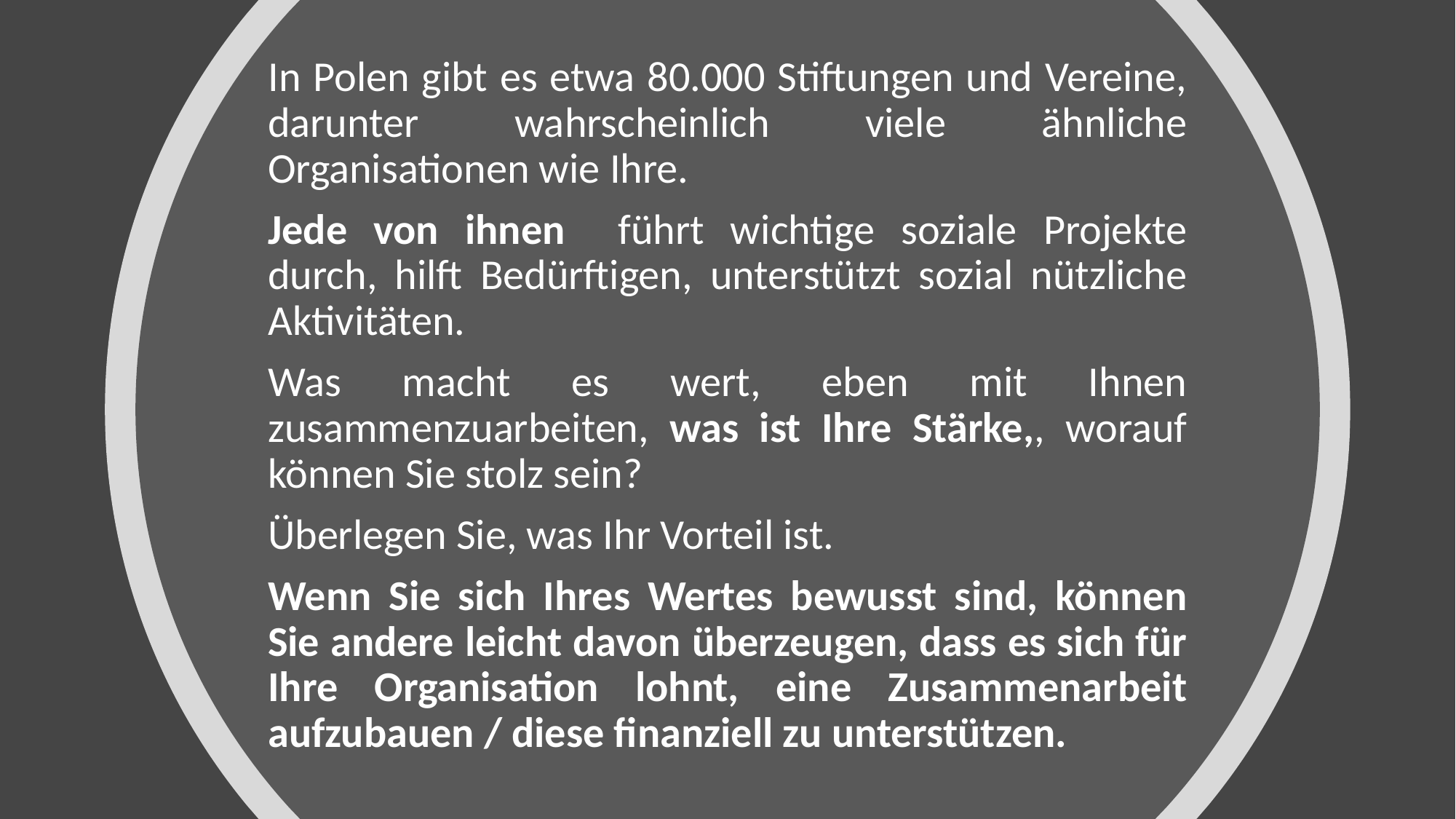

In Polen gibt es etwa 80.000 Stiftungen und Vereine, darunter wahrscheinlich viele ähnliche Organisationen wie Ihre.
Jede von ihnen  führt wichtige soziale Projekte durch, hilft Bedürftigen, unterstützt sozial nützliche Aktivitäten.
Was macht es wert, eben mit Ihnen zusammenzuarbeiten, was ist Ihre Stärke,, worauf können Sie stolz sein?
Überlegen Sie, was Ihr Vorteil ist.
Wenn Sie sich Ihres Wertes bewusst sind, können Sie andere leicht davon überzeugen, dass es sich für Ihre Organisation lohnt, eine Zusammenarbeit aufzubauen / diese finanziell zu unterstützen.